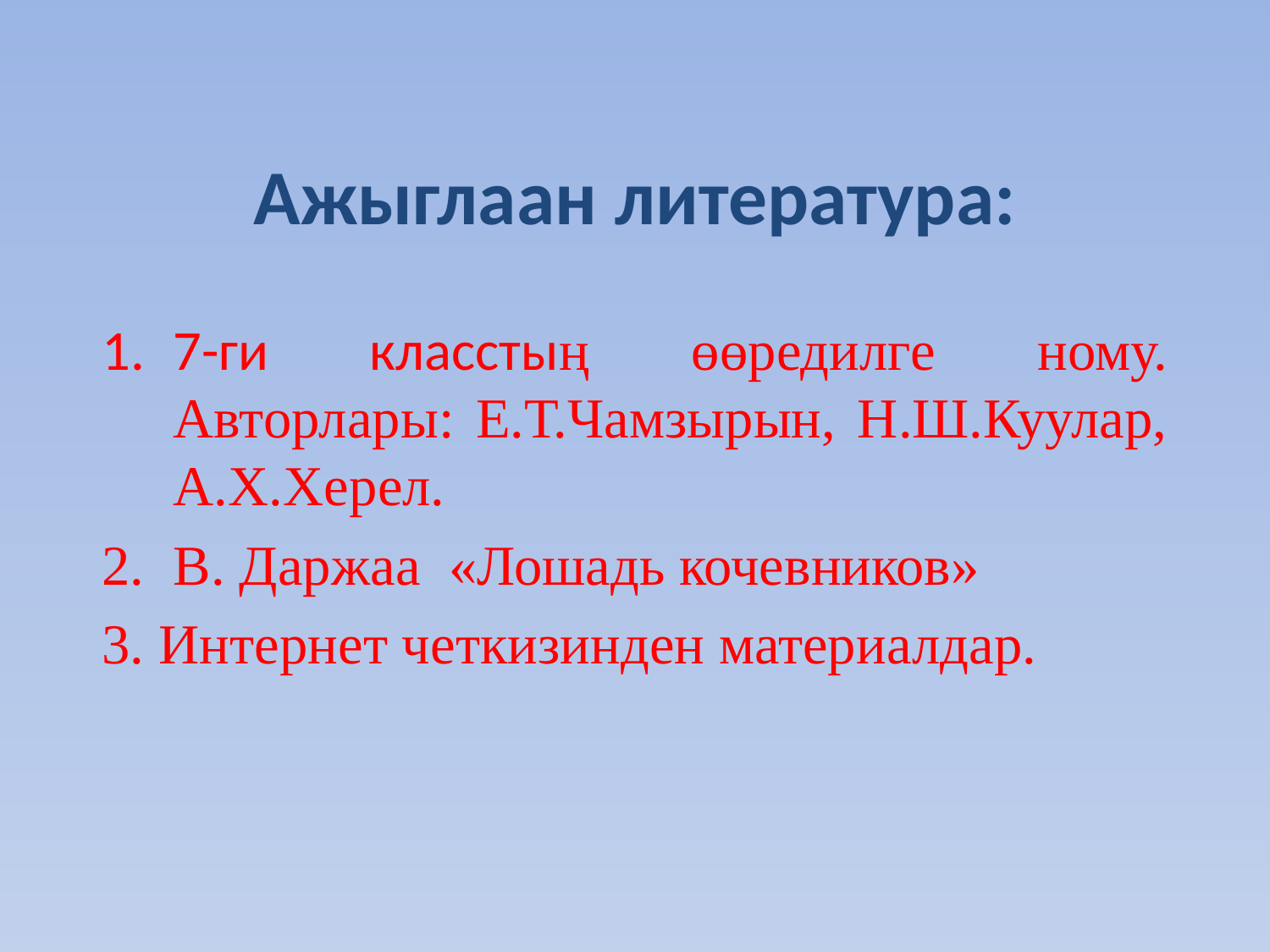

# Ажыглаан литература:
7-ги класстың өөредилге ному. Авторлары: Е.Т.Чамзырын, Н.Ш.Куулар, А.Х.Херел.
В. Даржаа  «Лошадь кочевников»
3. Интернет четкизинден материалдар.